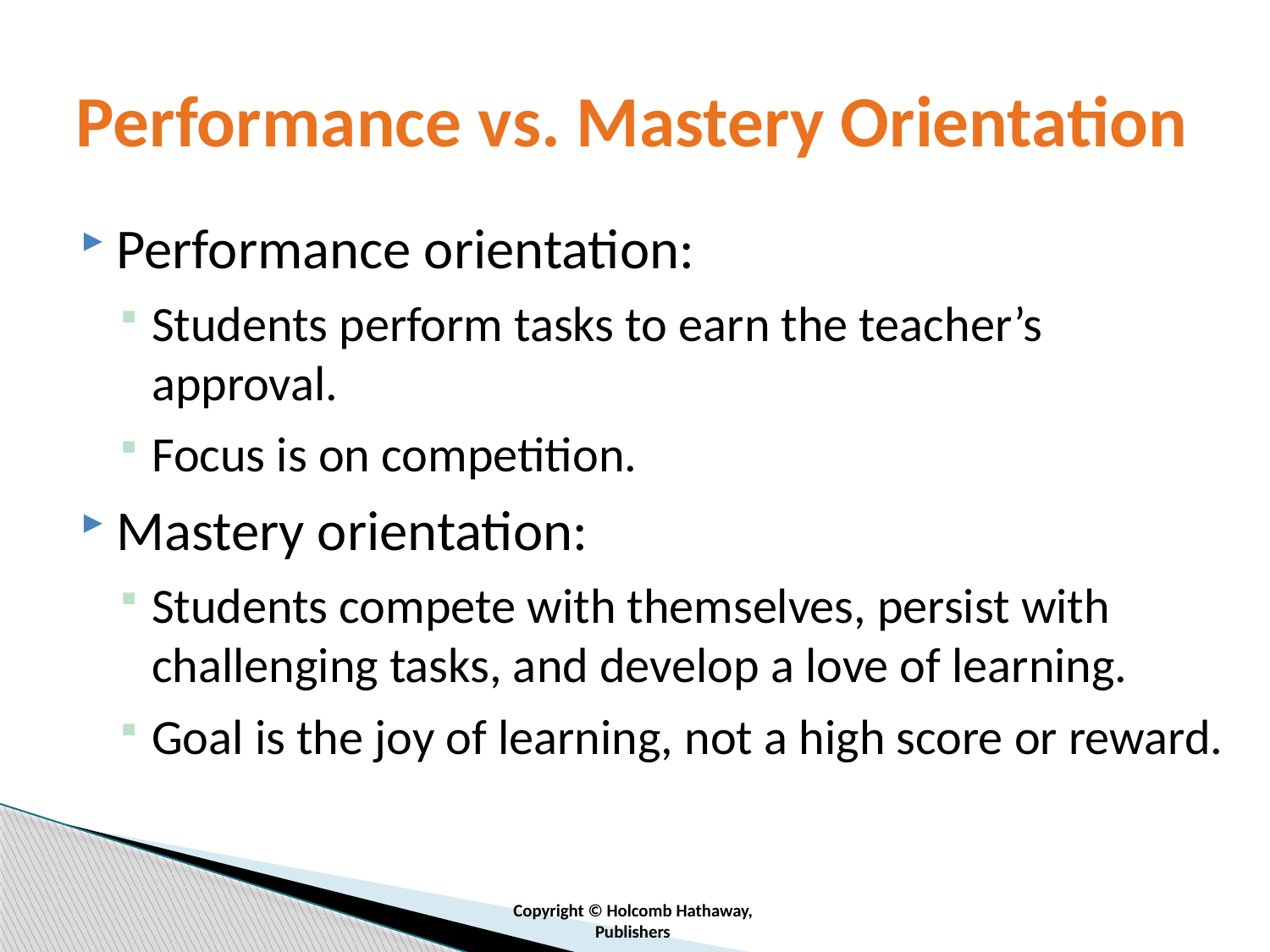

# Performance vs. Mastery Orientation
Performance orientation:
Students perform tasks to earn the teacher’s approval.
Focus is on competition.
Mastery orientation:
Students compete with themselves, persist with challenging tasks, and develop a love of learning.
Goal is the joy of learning, not a high score or reward.
Copyright © Holcomb Hathaway,
Publishers